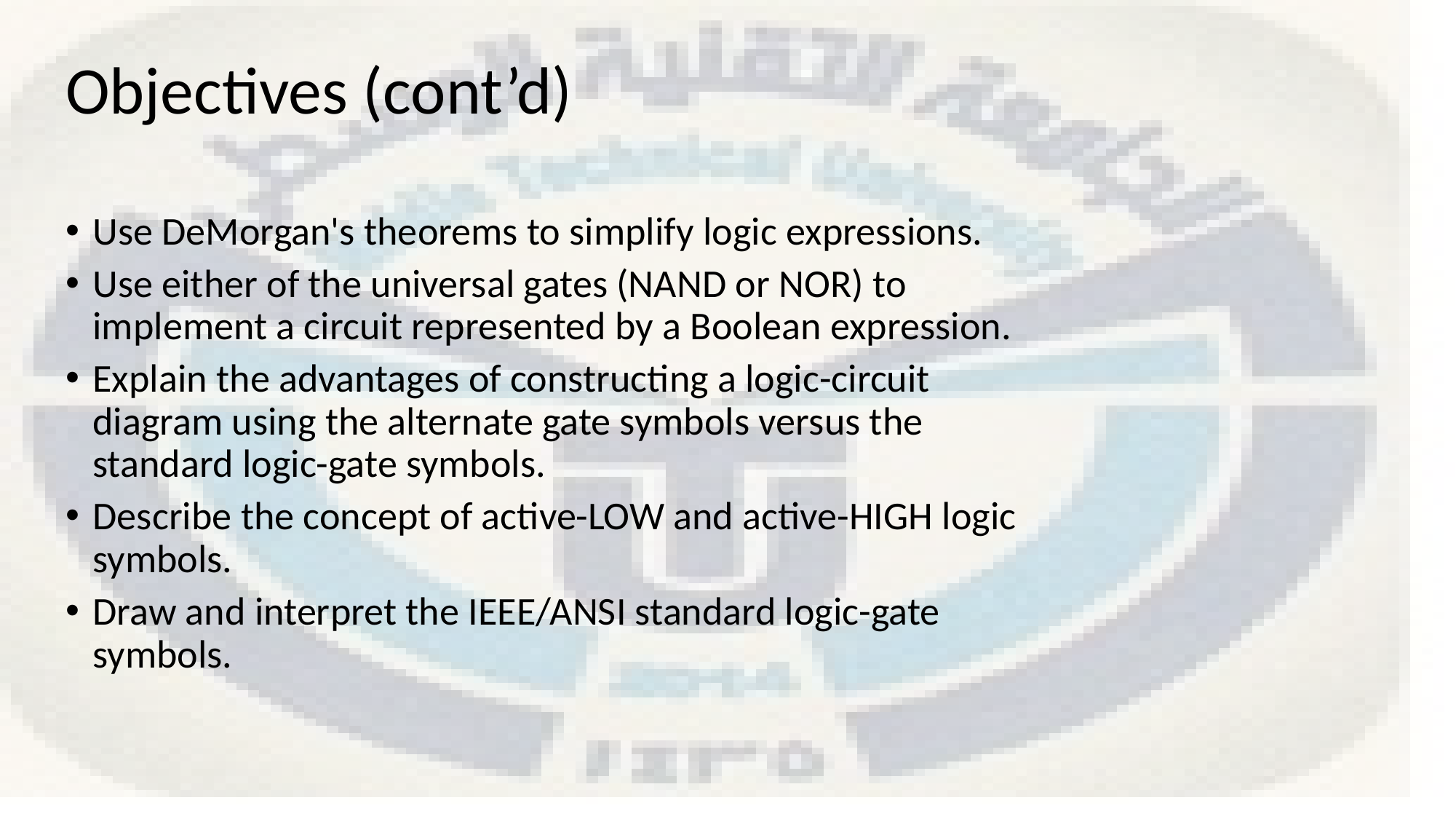

Objectives (cont’d)‏
Use DeMorgan's theorems to simplify logic expressions.
Use either of the universal gates (NAND or NOR) to implement a circuit represented by a Boolean expression.
Explain the advantages of constructing a logic-circuit diagram using the alternate gate symbols versus the standard logic-gate symbols.
Describe the concept of active-LOW and active-HIGH logic symbols.
Draw and interpret the IEEE/ANSI standard logic-gate symbols.